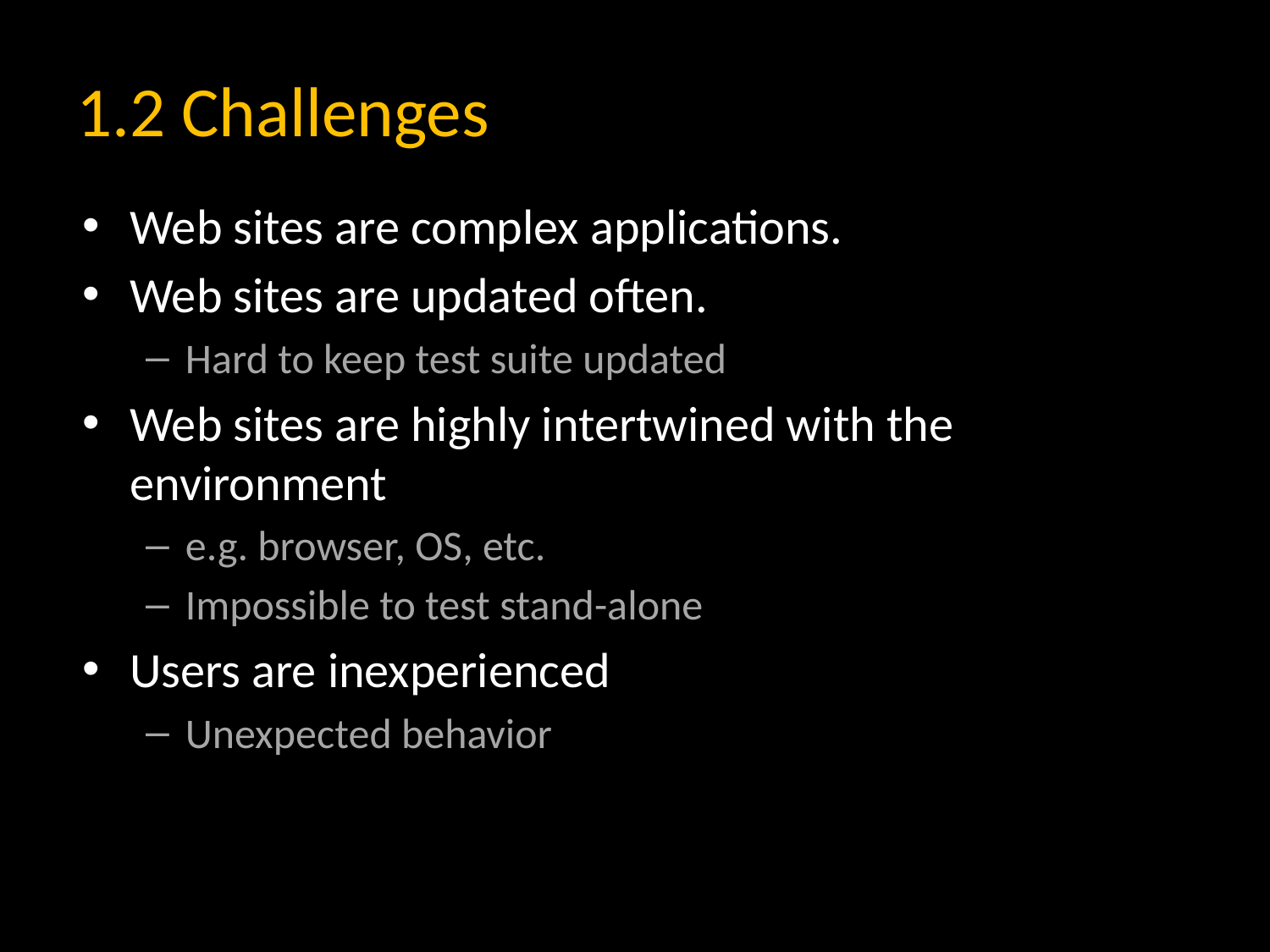

# 1.2 Challenges
Web sites are complex applications.
Web sites are updated often.
Hard to keep test suite updated
Web sites are highly intertwined with the environment
e.g. browser, OS, etc.
Impossible to test stand-alone
Users are inexperienced
Unexpected behavior